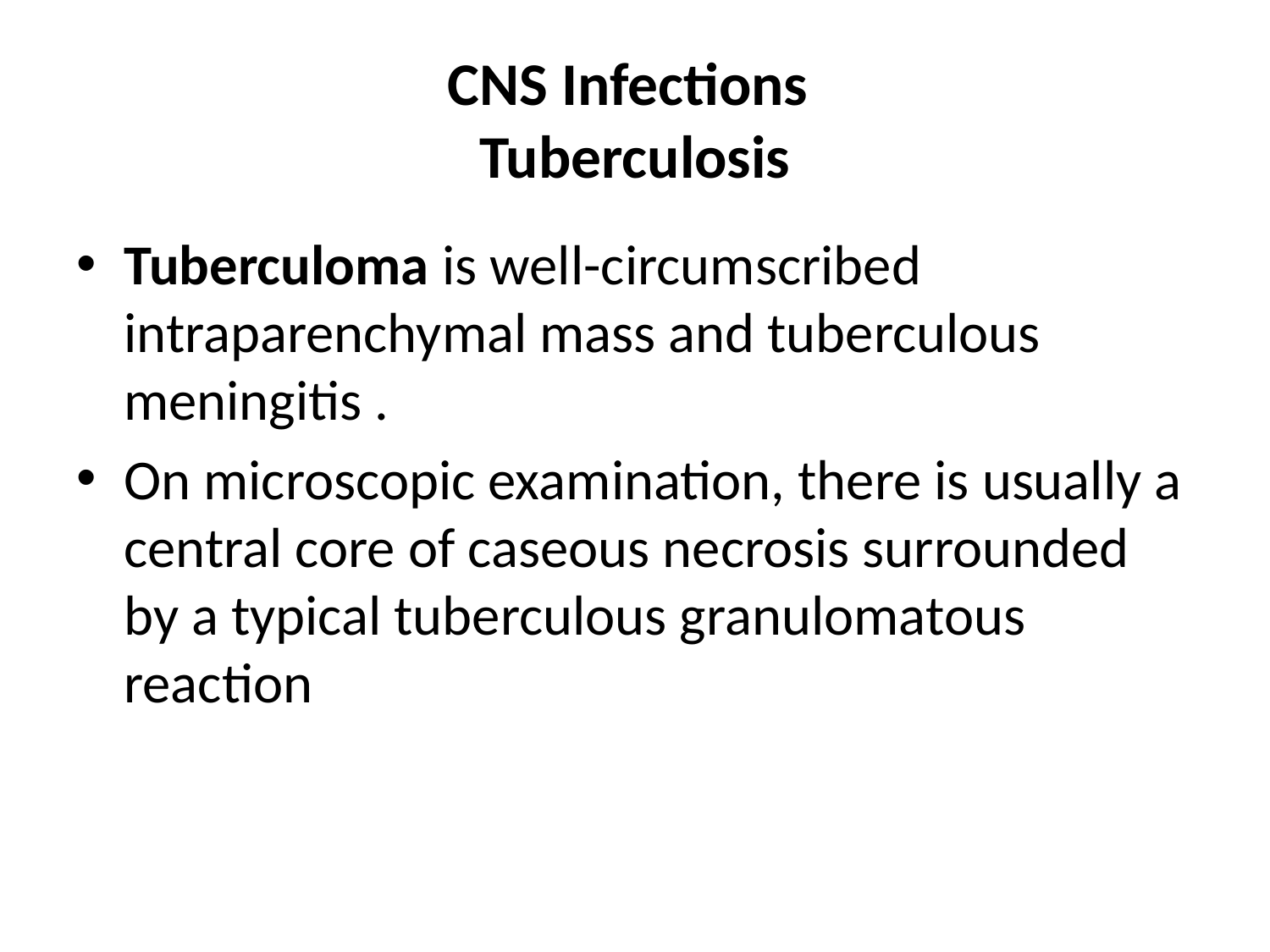

# CNS Infections Tuberculosis
Tuberculoma is well-circumscribed intraparenchymal mass and tuberculous meningitis .
On microscopic examination, there is usually a central core of caseous necrosis surrounded by a typical tuberculous granulomatous reaction